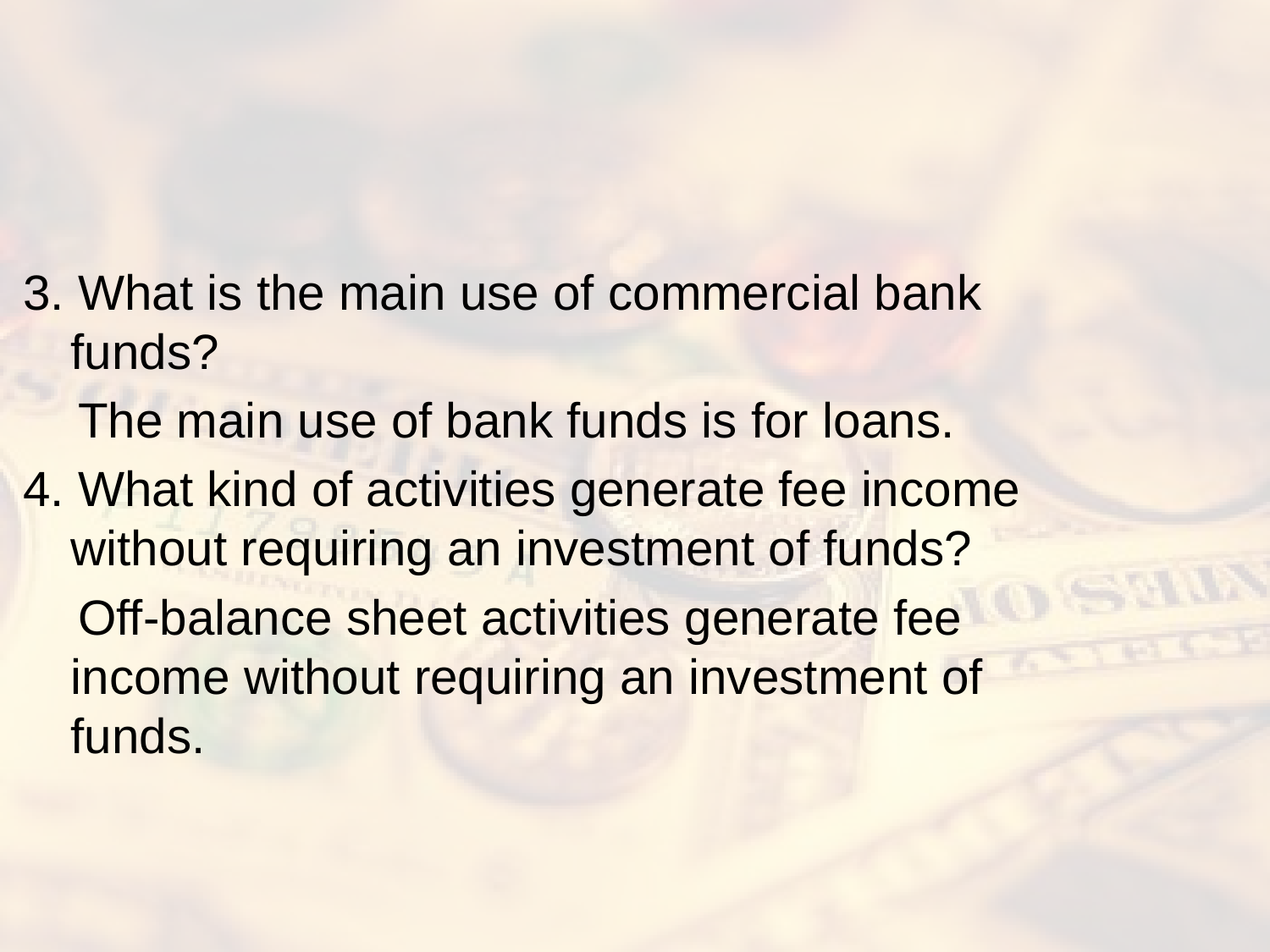

#

3. What is the main use of commercial bank funds?
    The main use of bank funds is for loans.
4. What kind of activities generate fee income without requiring an investment of funds?
    Off-balance sheet activities generate fee income without requiring an investment of funds.